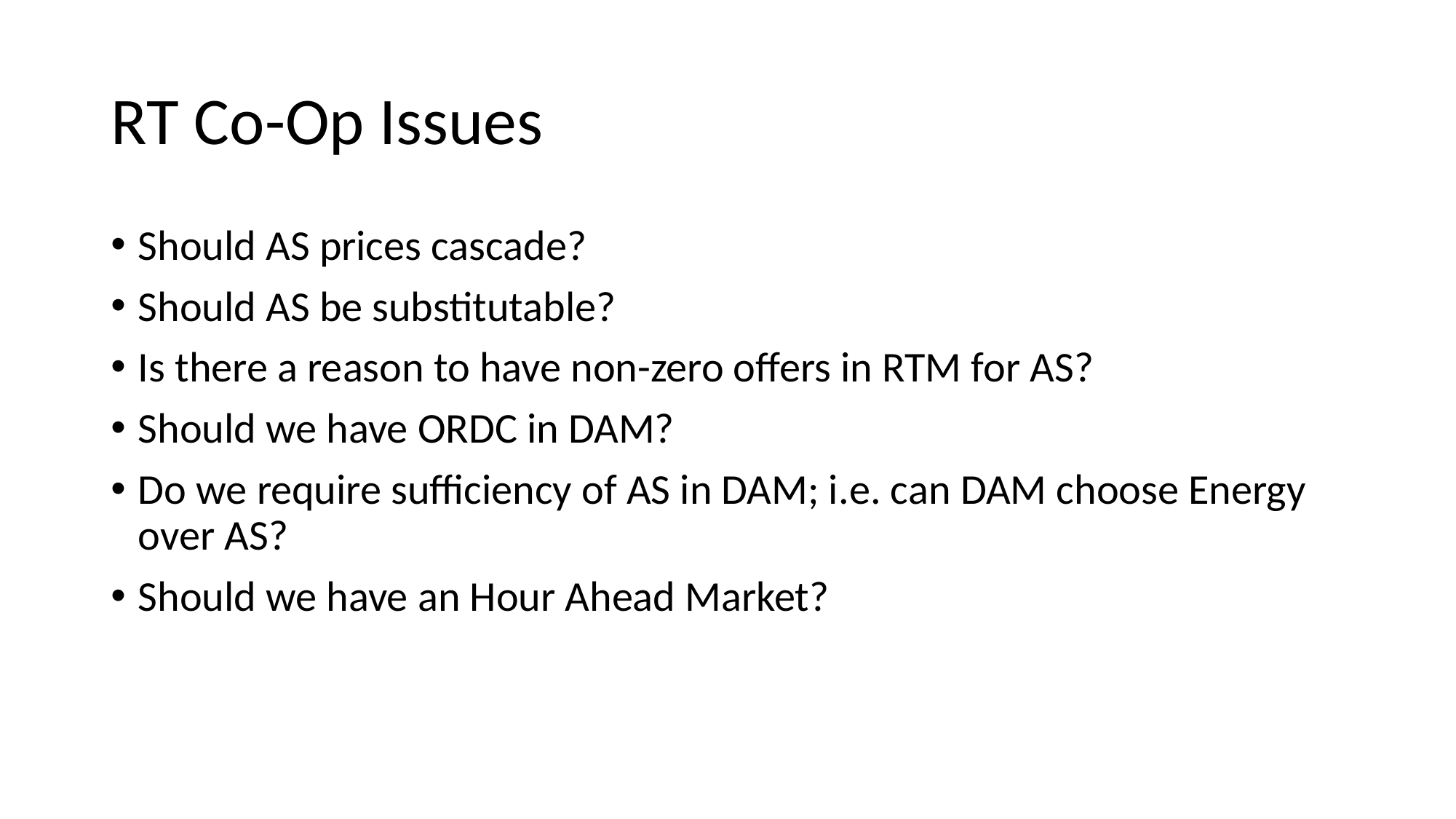

# RT Co-Op Issues
Should AS prices cascade?
Should AS be substitutable?
Is there a reason to have non-zero offers in RTM for AS?
Should we have ORDC in DAM?
Do we require sufficiency of AS in DAM; i.e. can DAM choose Energy over AS?
Should we have an Hour Ahead Market?